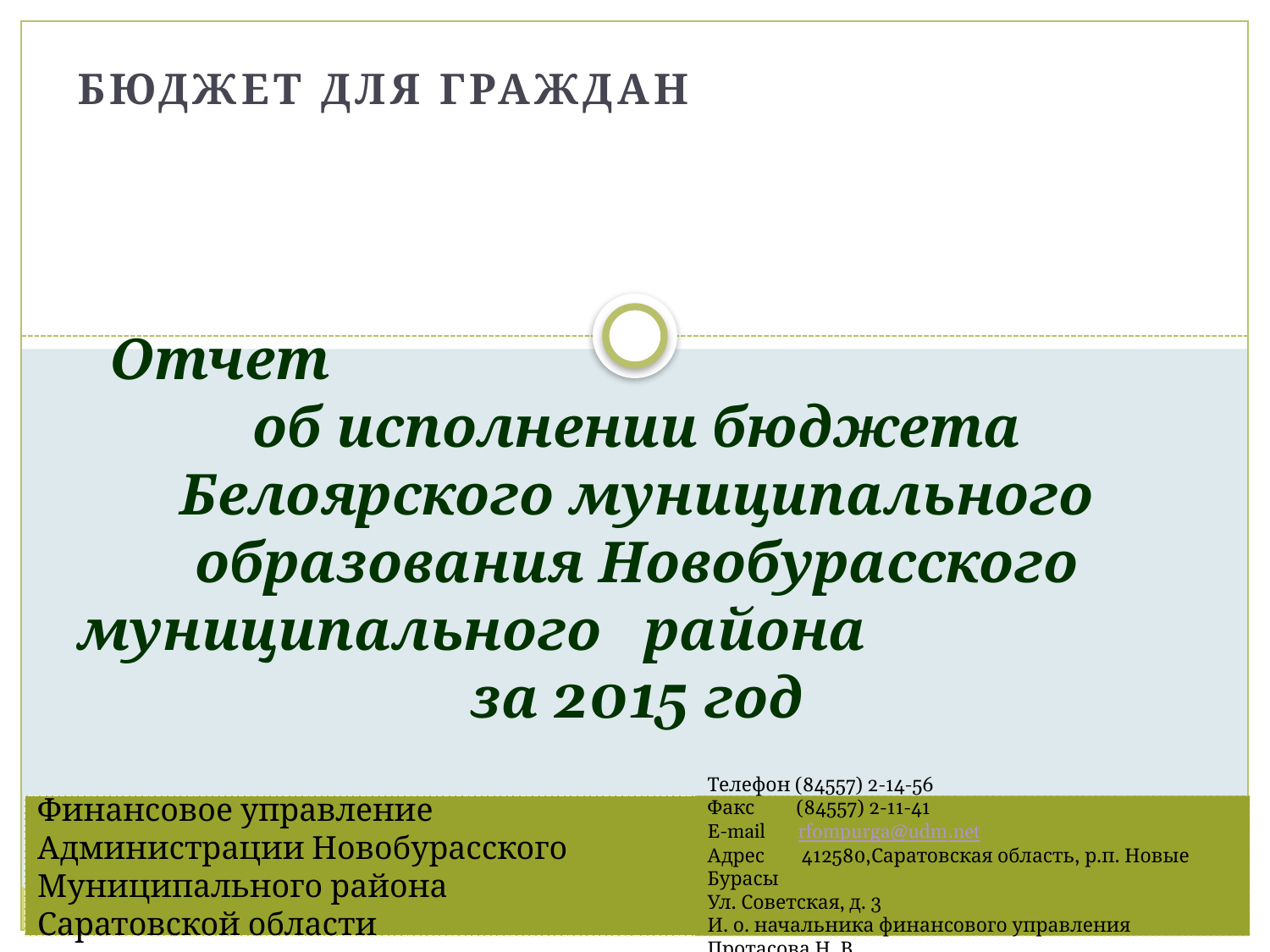

Бюджет для граждан
# Отчет                                                           об исполнении бюджета Белоярского муниципального образования Новобурасского муниципального   района за 2015 год
Финансовое управление
Администрации Новобурасского
Муниципального района
Саратовской области
Телефон (84557) 2-14-56
Факс         (84557) 2-11-41
E-mail       rfompurga@udm.net
Адрес        412580,Саратовская область, р.п. Новые Бурасы
Ул. Советская, д. 3
И. о. начальника финансового управления
Протасова Н. В.